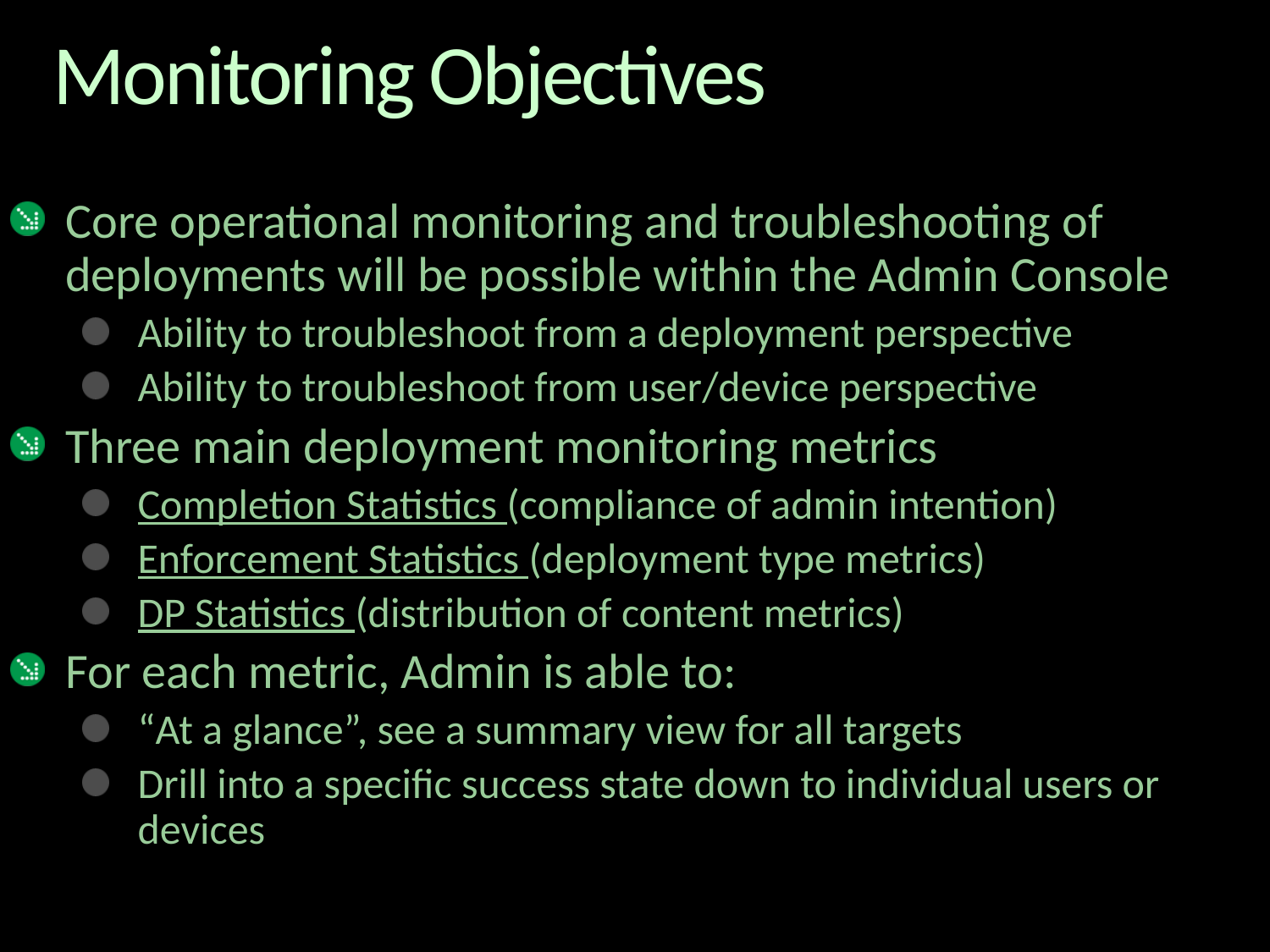

# Monitoring Objectives
Core operational monitoring and troubleshooting of deployments will be possible within the Admin Console
Ability to troubleshoot from a deployment perspective
Ability to troubleshoot from user/device perspective
Three main deployment monitoring metrics
Completion Statistics (compliance of admin intention)
Enforcement Statistics (deployment type metrics)
DP Statistics (distribution of content metrics)
For each metric, Admin is able to:
“At a glance”, see a summary view for all targets
Drill into a specific success state down to individual users or devices